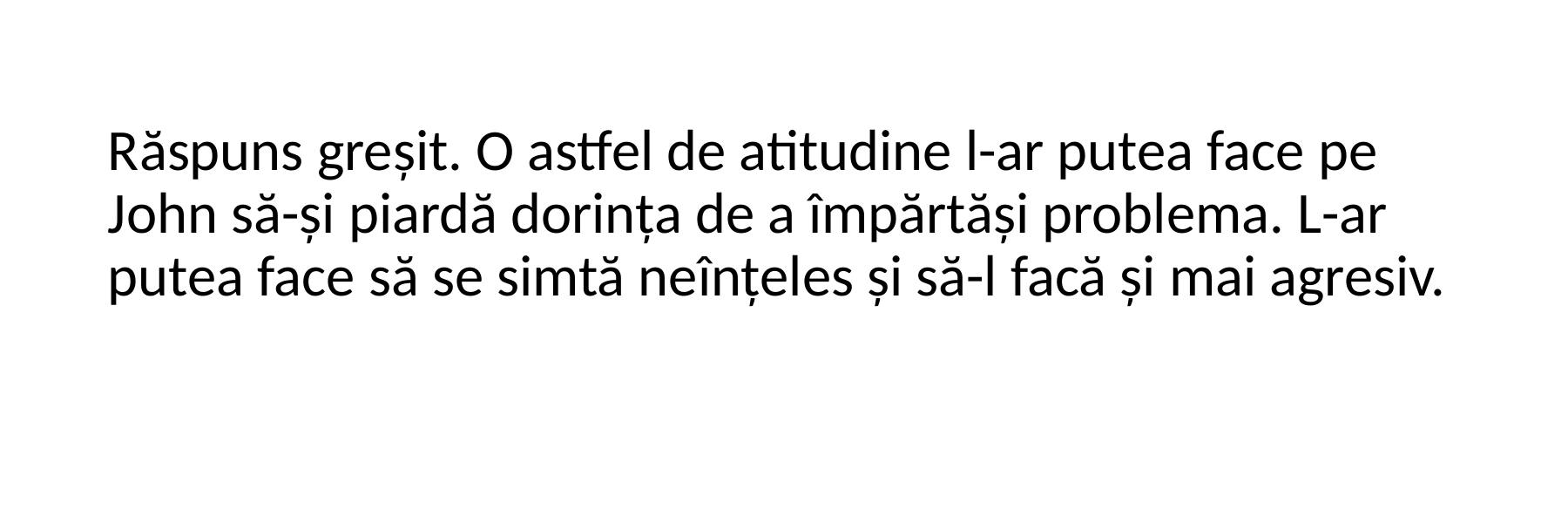

Răspuns greșit. O astfel de atitudine l-ar putea face pe John să-și piardă dorința de a împărtăși problema. L-ar putea face să se simtă neînțeles și să-l facă și mai agresiv.